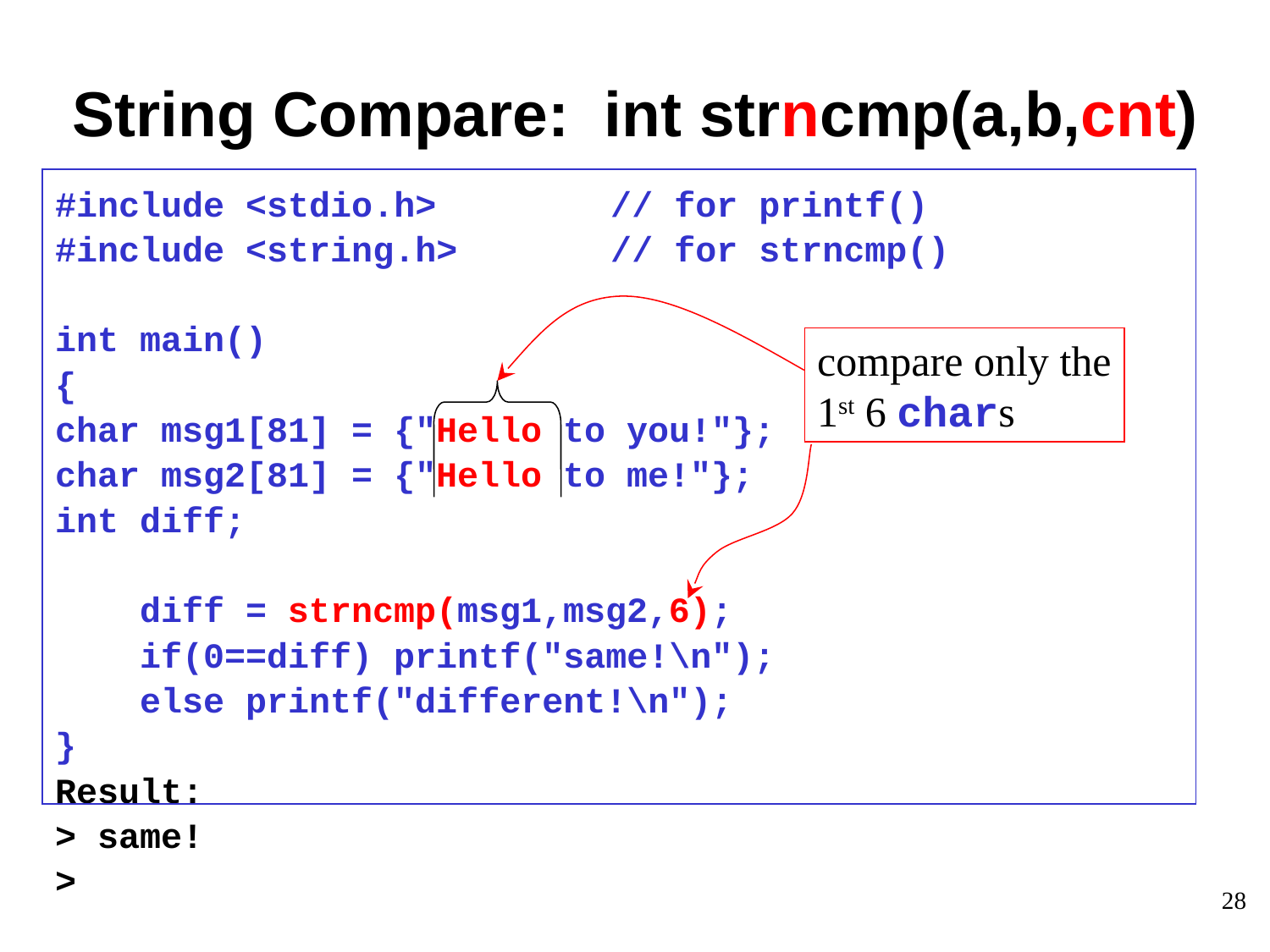

# String Compare:  int strncmp(a,b,cnt)

#include <stdio.h>		// for printf()
#include <string.h>		// for strncmp()

int main()
{
char msg1[81] = {"Hello to you!"};
char msg2[81] = {"Hello to me!"};
int diff;

    diff = strncmp(msg1,msg2,6);
    if(0==diff) printf("same!\n");
    else printf("different!\n");
}
Result:
> same!
>

compare only the
1st 6 chars

28